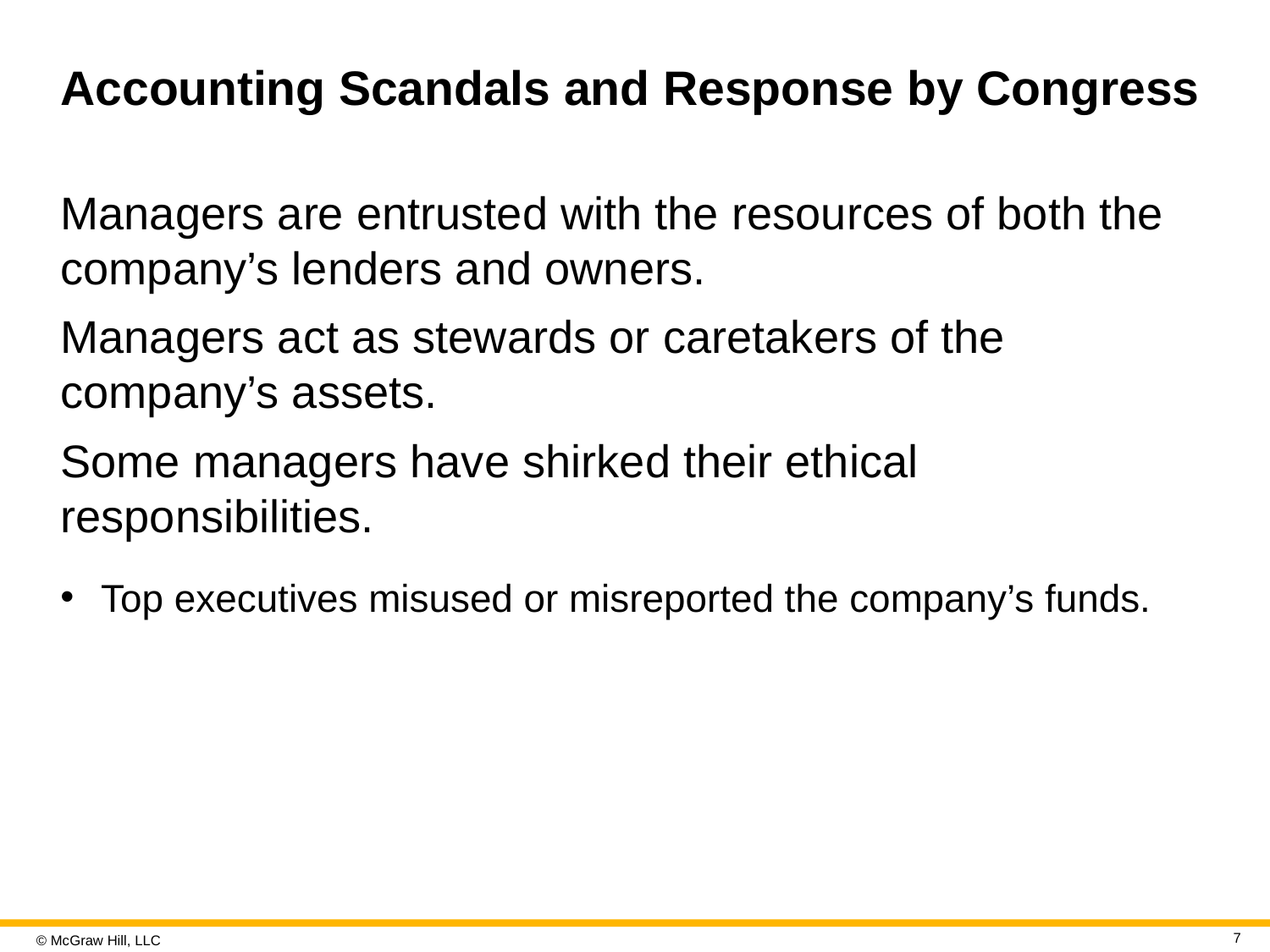

# Accounting Scandals and Response by Congress
Managers are entrusted with the resources of both the company’s lenders and owners.
Managers act as stewards or caretakers of the company’s assets.
Some managers have shirked their ethical responsibilities.
Top executives misused or misreported the company’s funds.
7